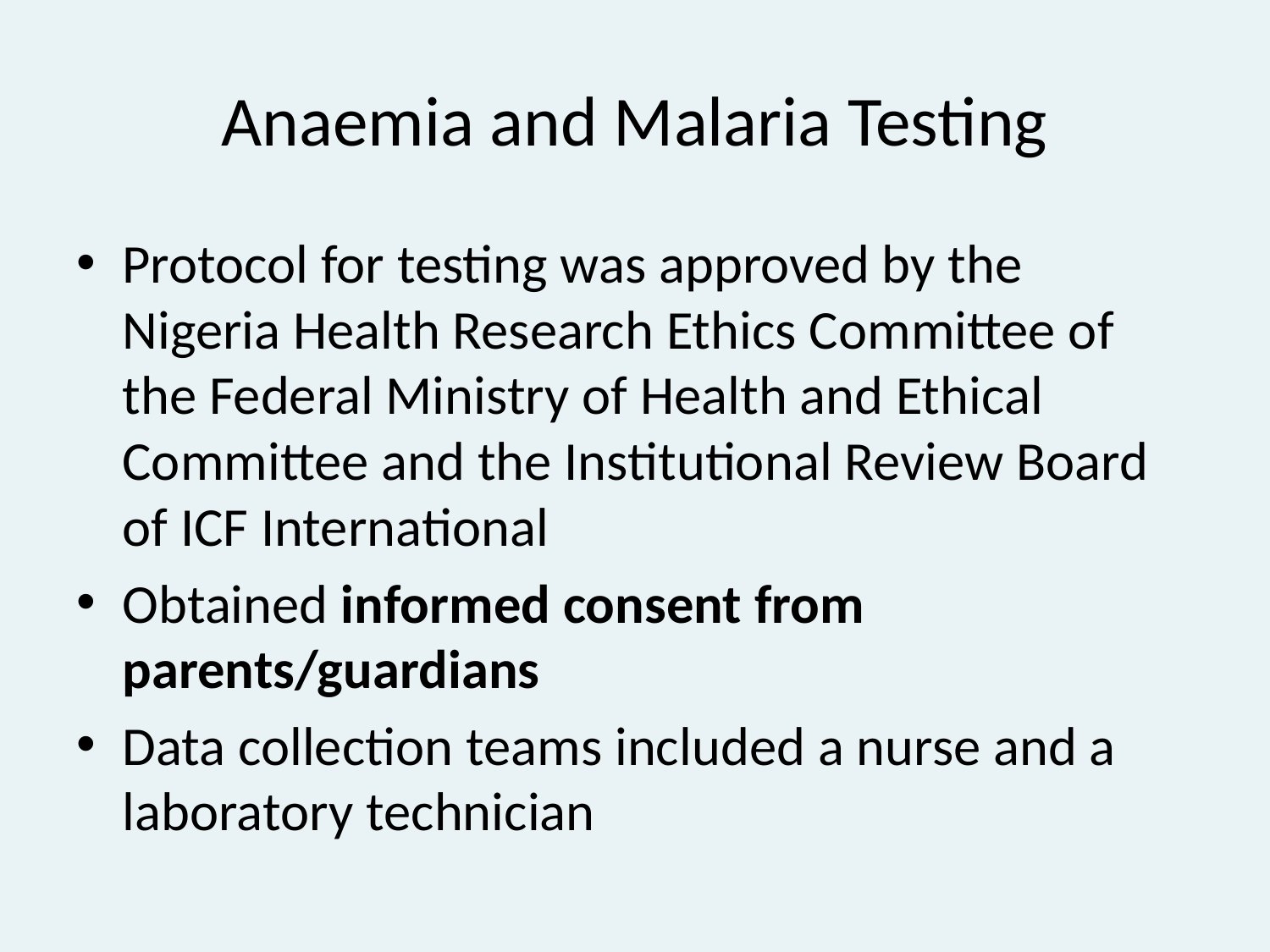

# Anaemia and Malaria Testing
Protocol for testing was approved by the Nigeria Health Research Ethics Committee of the Federal Ministry of Health and Ethical Committee and the Institutional Review Board of ICF International
Obtained informed consent from parents/guardians
Data collection teams included a nurse and a laboratory technician